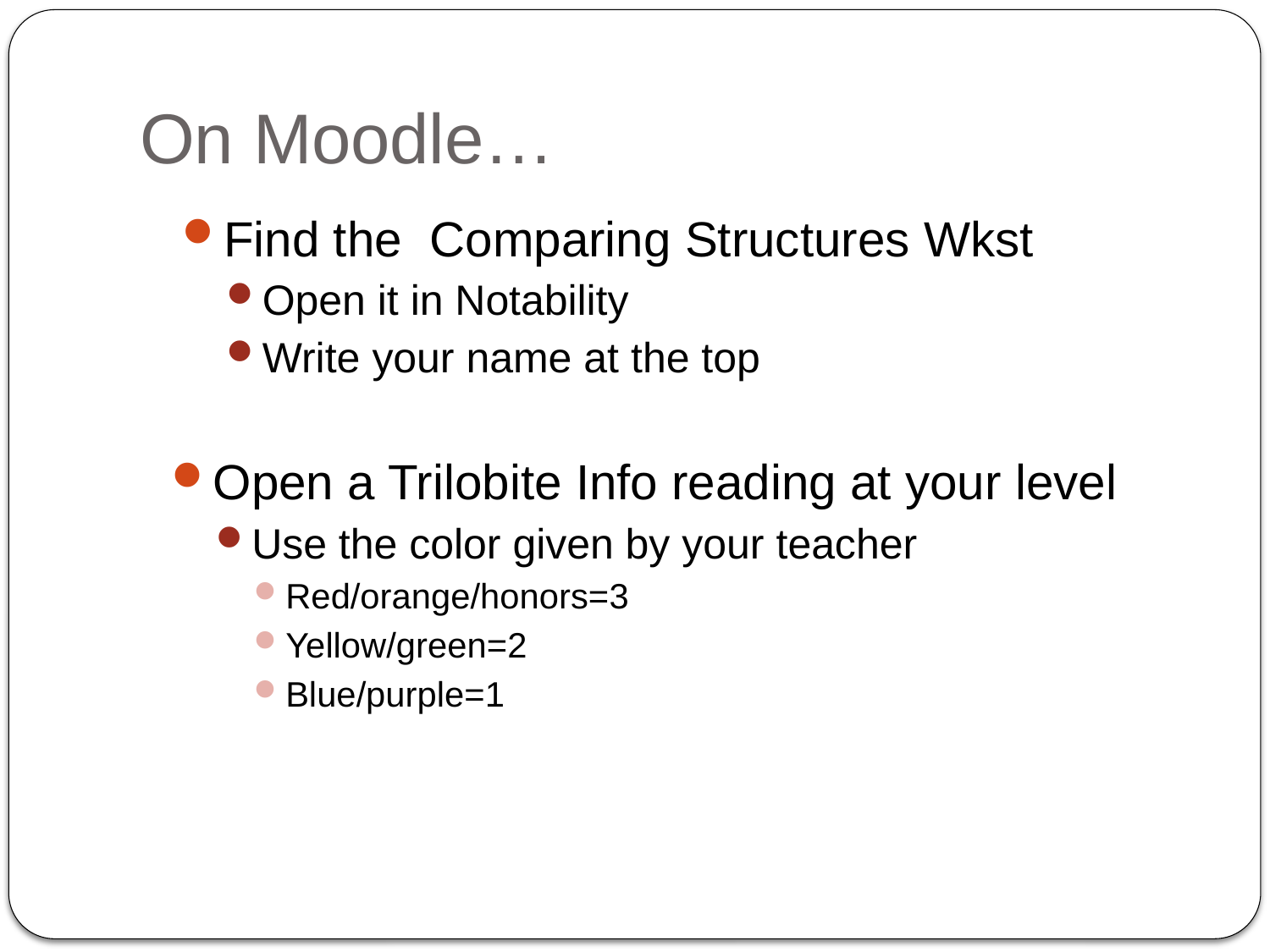

# On Moodle…
Find the  Comparing Structures Wkst
Open it in Notability
Write your name at the top
Open a Trilobite Info reading at your level
Use the color given by your teacher
Red/orange/honors=3
Yellow/green=2
Blue/purple=1